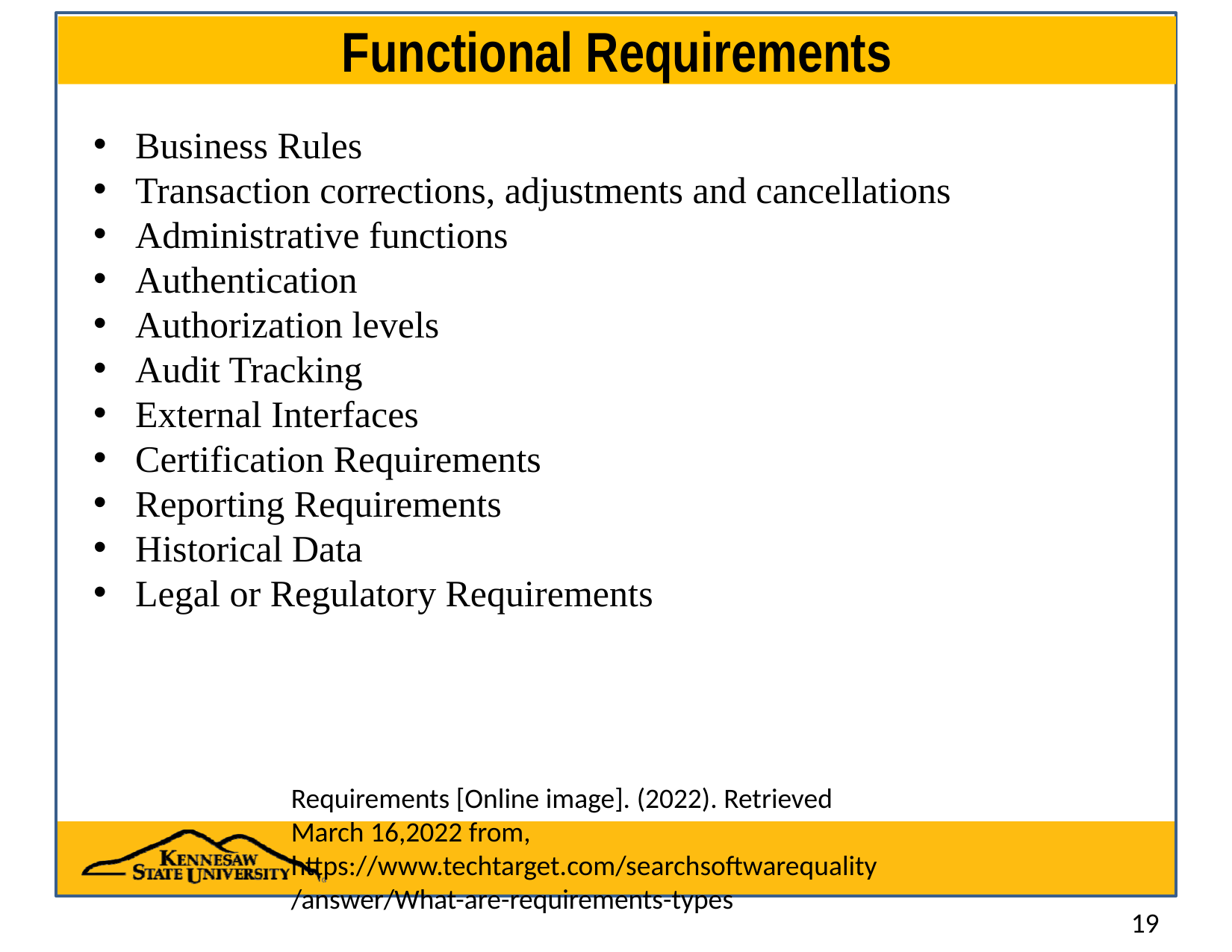

# Functional Requirements
Business Rules
Transaction corrections, adjustments and cancellations
Administrative functions
Authentication
Authorization levels
Audit Tracking
External Interfaces
Certification Requirements
Reporting Requirements
Historical Data
Legal or Regulatory Requirements
Requirements [Online image]. (2022). Retrieved March 16,2022 from, https://www.techtarget.com/searchsoftwarequality/answer/What-are-requirements-types